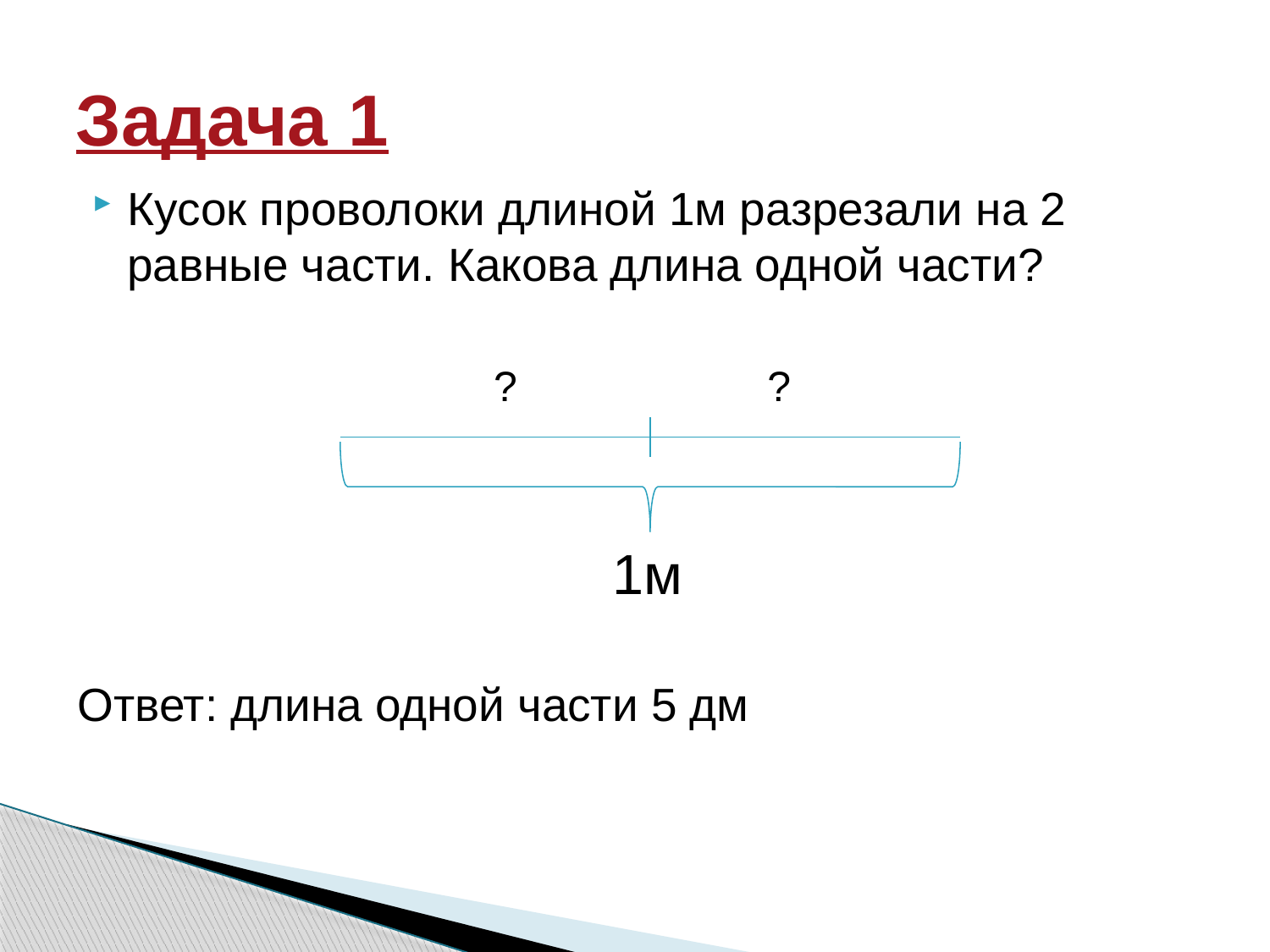

# Задача 1
Кусок проволоки длиной 1м разрезали на 2 равные части. Какова длина одной части?

Ответ: длина одной части 5 дм

?
?
1м